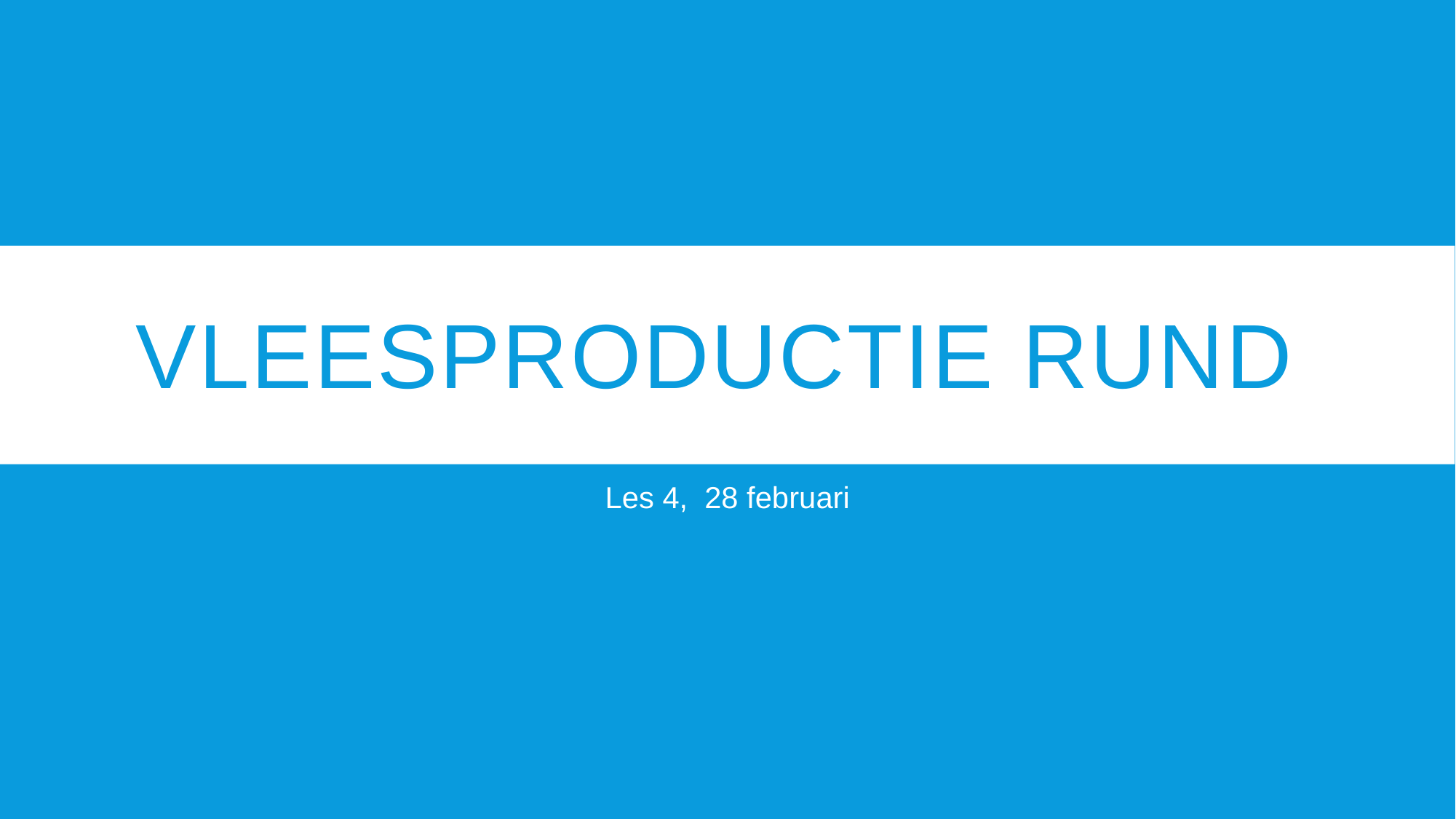

# Vleesproductie rund
Les 4,  28 februari